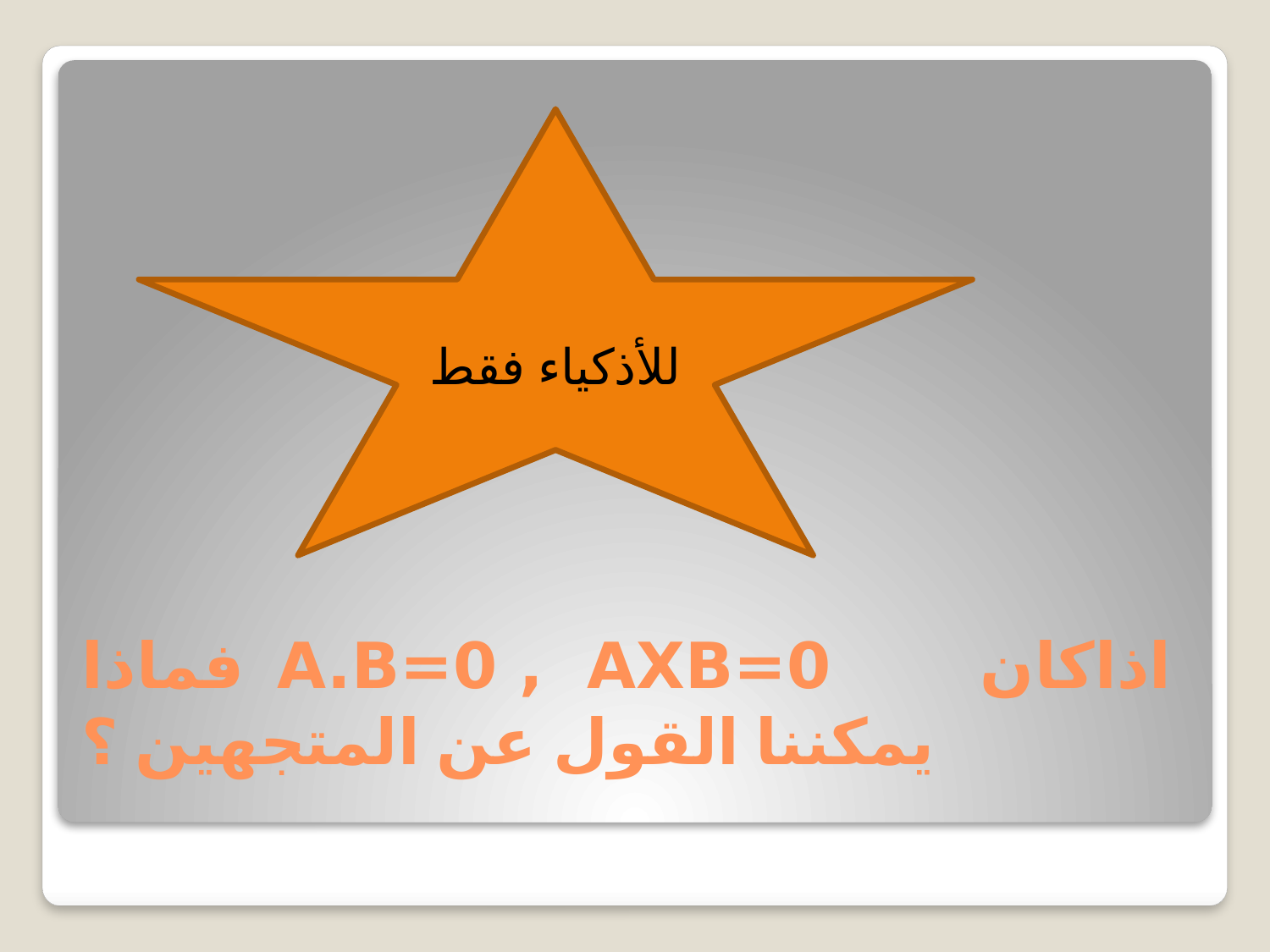

للأذكياء فقط
# اذاكان         A.B=0 ,  AXB=0  فماذا يمكننا القول عن المتجهين ؟